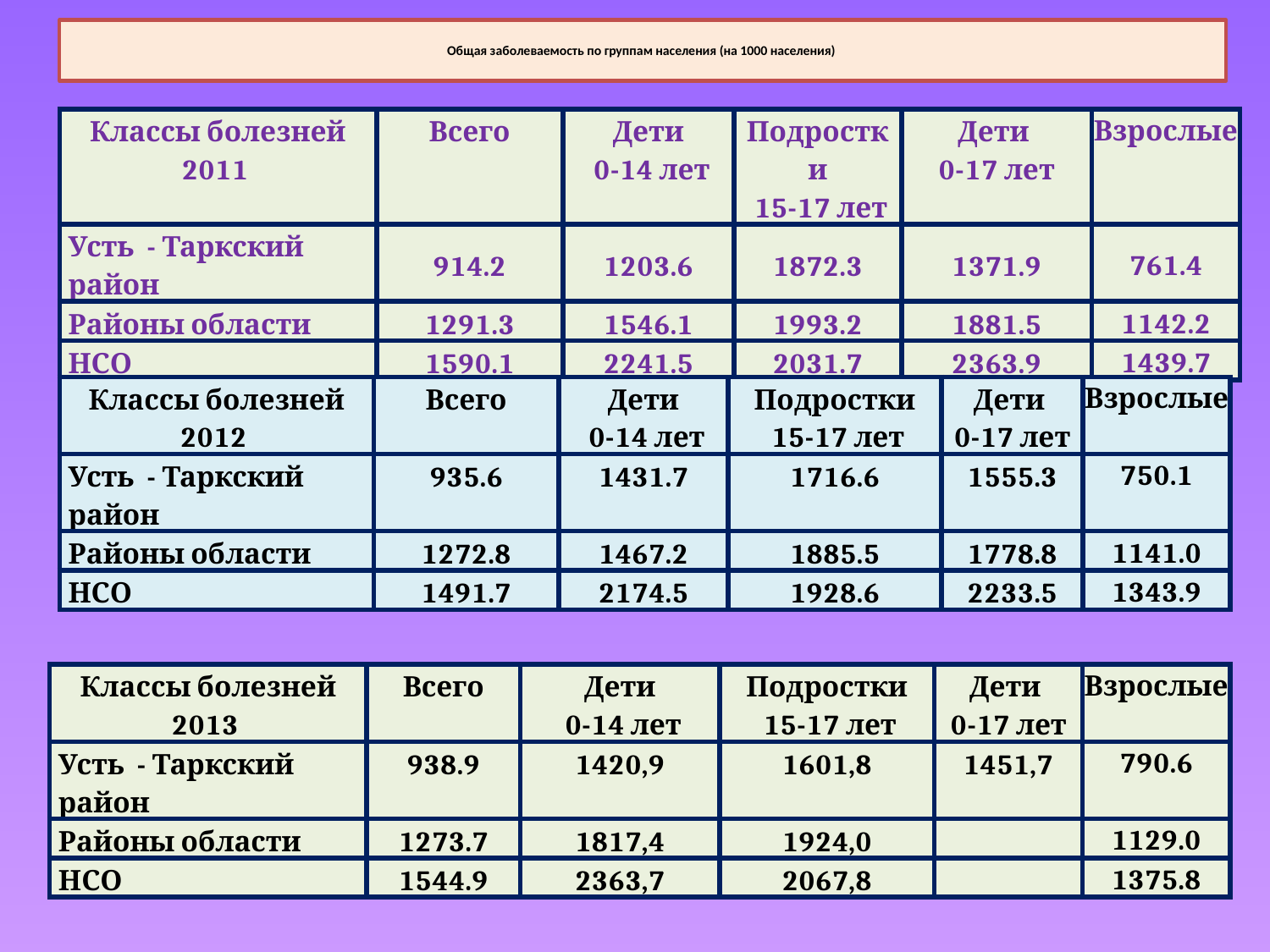

# Общая заболеваемость по группам населения (на 1000 населения)
| Классы болезней 2011 | Всего | Дети 0-14 лет | Подростки 15-17 лет | Дети 0-17 лет | Взрослые |
| --- | --- | --- | --- | --- | --- |
| Усть - Таркский район | 914.2 | 1203.6 | 1872.3 | 1371.9 | 761.4 |
| Районы области | 1291.3 | 1546.1 | 1993.2 | 1881.5 | 1142.2 |
| НСО | 1590.1 | 2241.5 | 2031.7 | 2363.9 | 1439.7 |
| Классы болезней 2012 | Всего | Дети 0-14 лет | Подростки 15-17 лет | Дети 0-17 лет | Взрослые |
| --- | --- | --- | --- | --- | --- |
| Усть - Таркский район | 935.6 | 1431.7 | 1716.6 | 1555.3 | 750.1 |
| Районы области | 1272.8 | 1467.2 | 1885.5 | 1778.8 | 1141.0 |
| НСО | 1491.7 | 2174.5 | 1928.6 | 2233.5 | 1343.9 |
| Классы болезней 2013 | Всего | Дети 0-14 лет | Подростки 15-17 лет | Дети 0-17 лет | Взрослые |
| --- | --- | --- | --- | --- | --- |
| Усть - Таркский район | 938.9 | 1420,9 | 1601,8 | 1451,7 | 790.6 |
| Районы области | 1273.7 | 1817,4 | 1924,0 |  | 1129.0 |
| НСО | 1544.9 | 2363,7 | 2067,8 |  | 1375.8 |